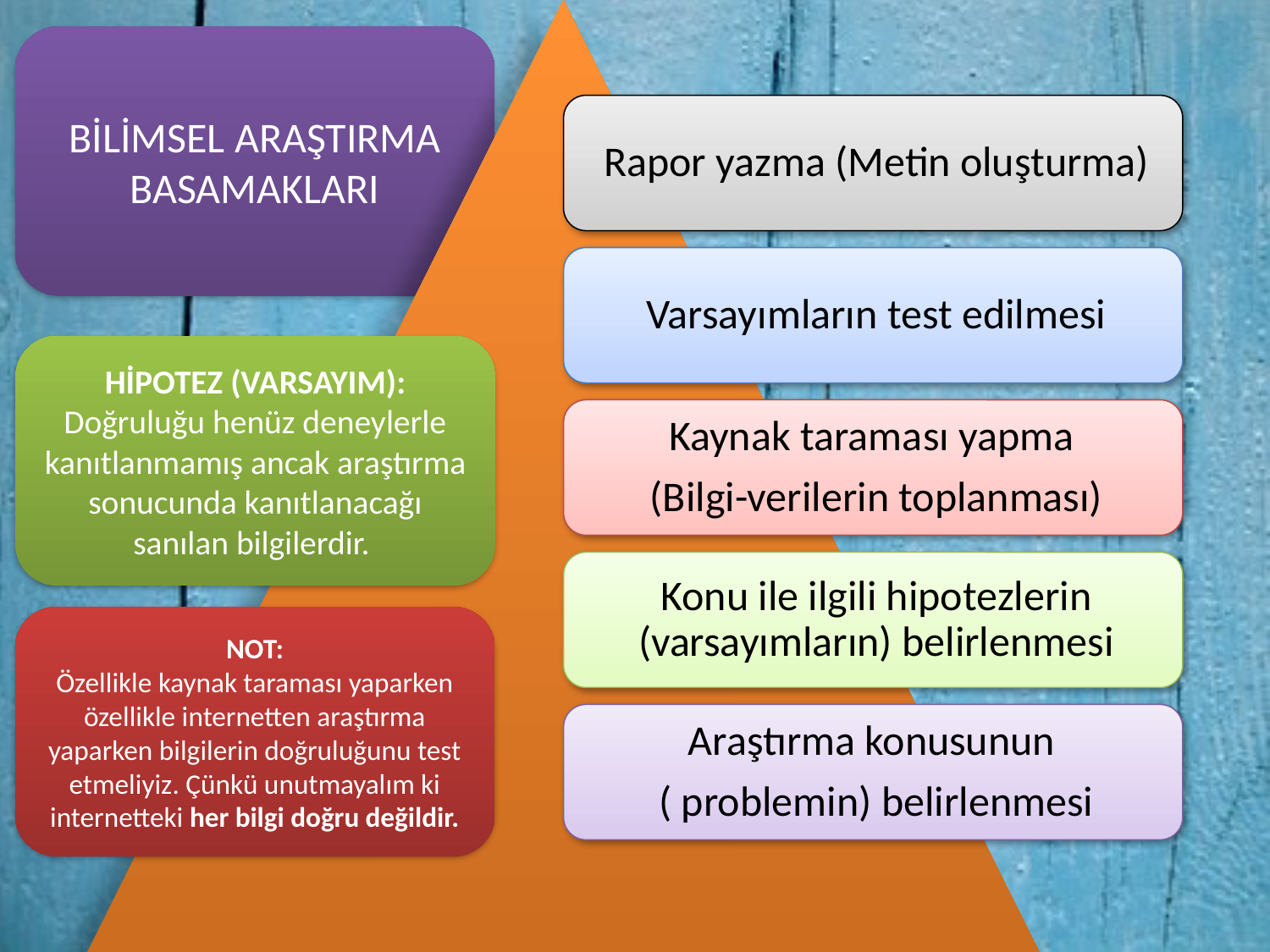

Rapor yazma (Metin oluşturma)
Varsayımların test edilmesi
Kaynak taraması yapma
(Bilgi-verilerin toplanması)
Konu ile ilgili hipotezlerin (varsayımların) belirlenmesi
Araştırma konusunun
( problemin) belirlenmesi
BİLİMSEL ARAŞTIRMA BASAMAKLARI
HİPOTEZ (VARSAYIM): Doğruluğu henüz deneylerle kanıtlanmamış ancak araştırma sonucunda kanıtlanacağı sanılan bilgilerdir.
NOT:
Özellikle kaynak taraması yaparken özellikle internetten araştırma yaparken bilgilerin doğruluğunu test etmeliyiz. Çünkü unutmayalım ki internetteki her bilgi doğru değildir.